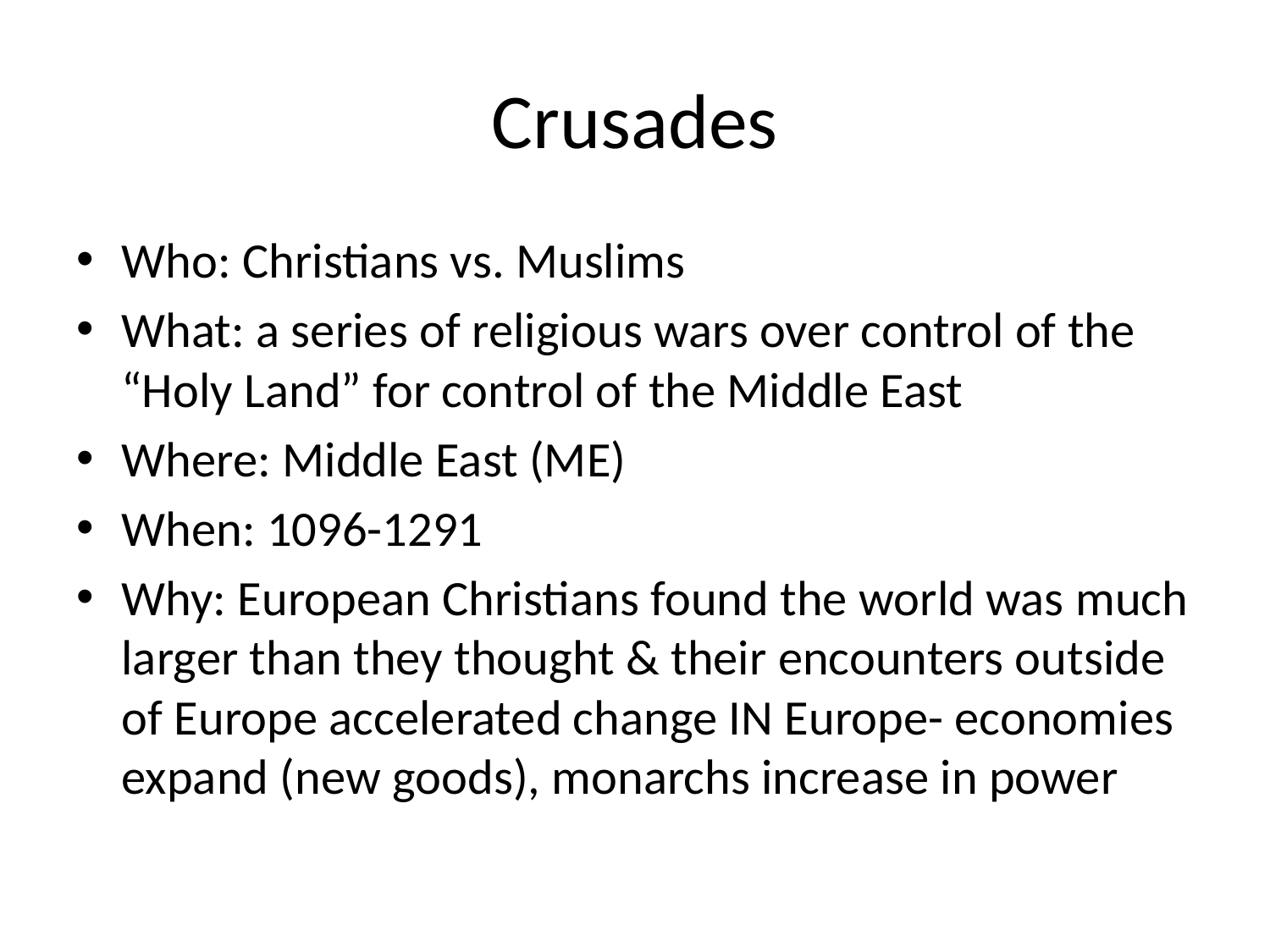

# Crusades
Who: Christians vs. Muslims
What: a series of religious wars over control of the “Holy Land” for control of the Middle East
Where: Middle East (ME)
When: 1096-1291
Why: European Christians found the world was much larger than they thought & their encounters outside of Europe accelerated change IN Europe- economies expand (new goods), monarchs increase in power